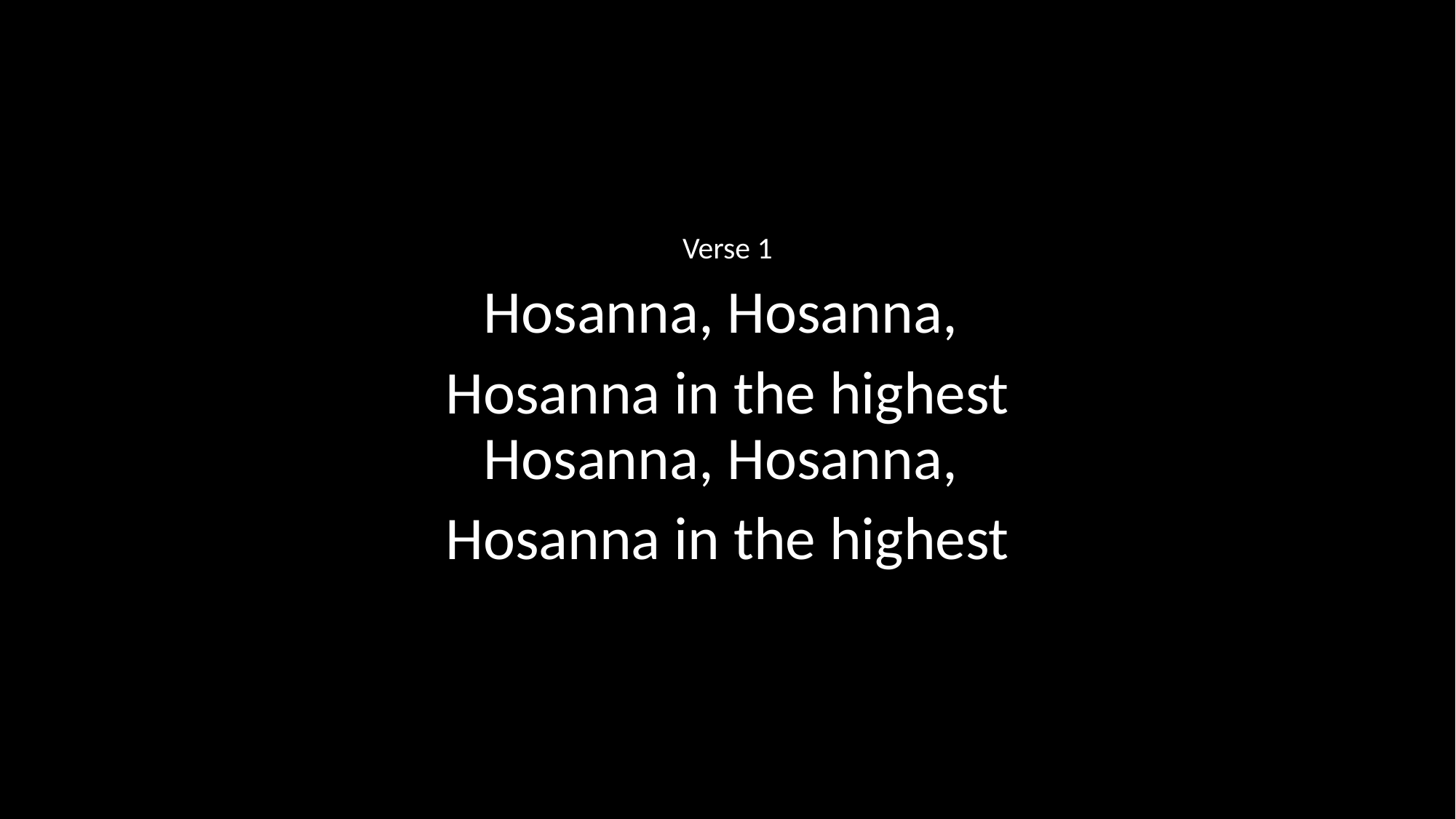

Verse 1
Hosanna, Hosanna,
Hosanna in the highest
Hosanna, Hosanna,
Hosanna in the highest